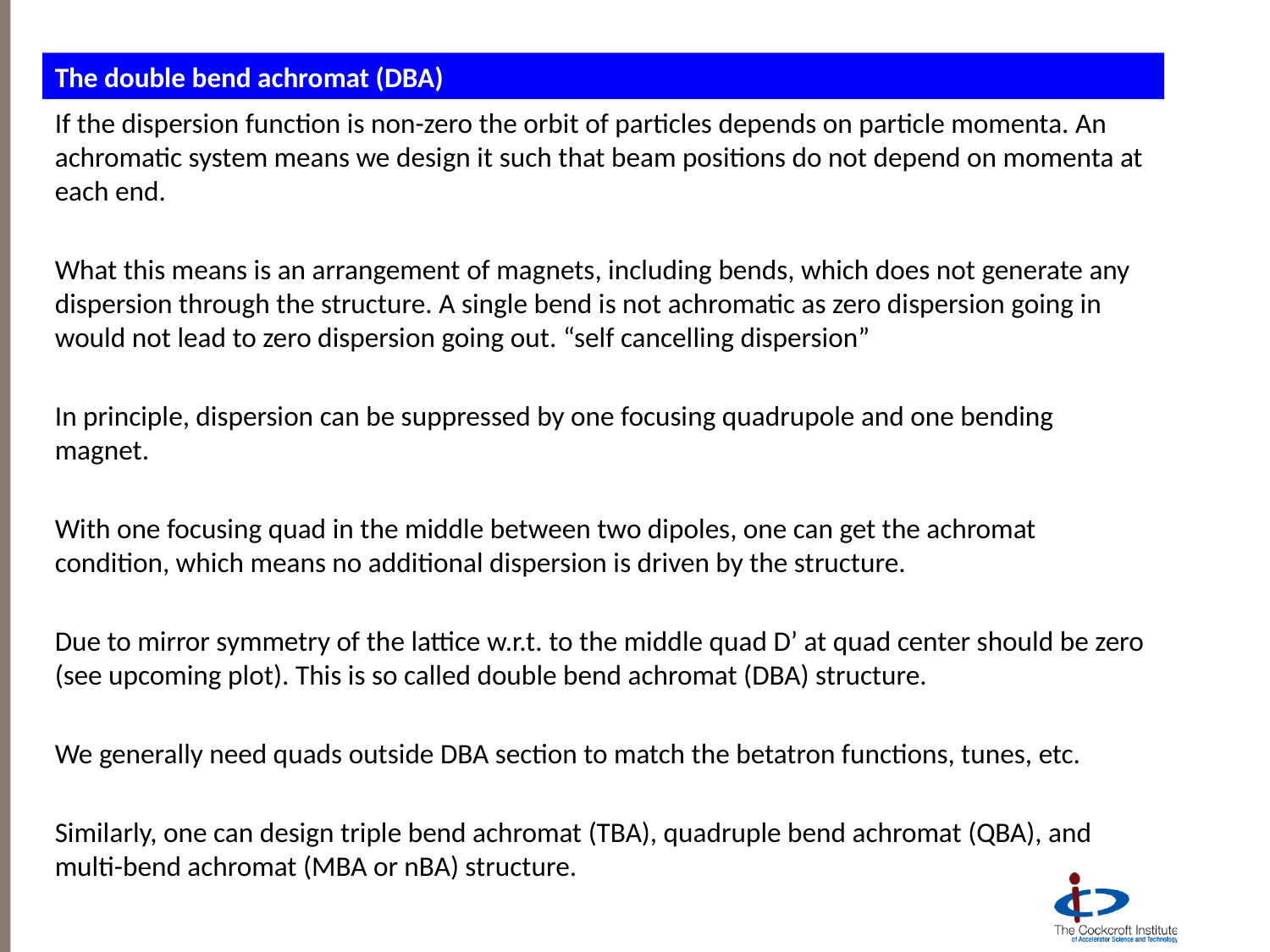

The double bend achromat (DBA)
#
If the dispersion function is non-zero the orbit of particles depends on particle momenta. An achromatic system means we design it such that beam positions do not depend on momenta at each end.

What this means is an arrangement of magnets, including bends, which does not generate any dispersion through the structure. A single bend is not achromatic as zero dispersion going in would not lead to zero dispersion going out. “self cancelling dispersion”

In principle, dispersion can be suppressed by one focusing quadrupole and one bending magnet.

With one focusing quad in the middle between two dipoles, one can get the achromat condition, which means no additional dispersion is driven by the structure.

Due to mirror symmetry of the lattice w.r.t. to the middle quad D’ at quad center should be zero (see upcoming plot). This is so called double bend achromat (DBA) structure.

We generally need quads outside DBA section to match the betatron functions, tunes, etc.

Similarly, one can design triple bend achromat (TBA), quadruple bend achromat (QBA), and multi-bend achromat (MBA or nBA) structure.